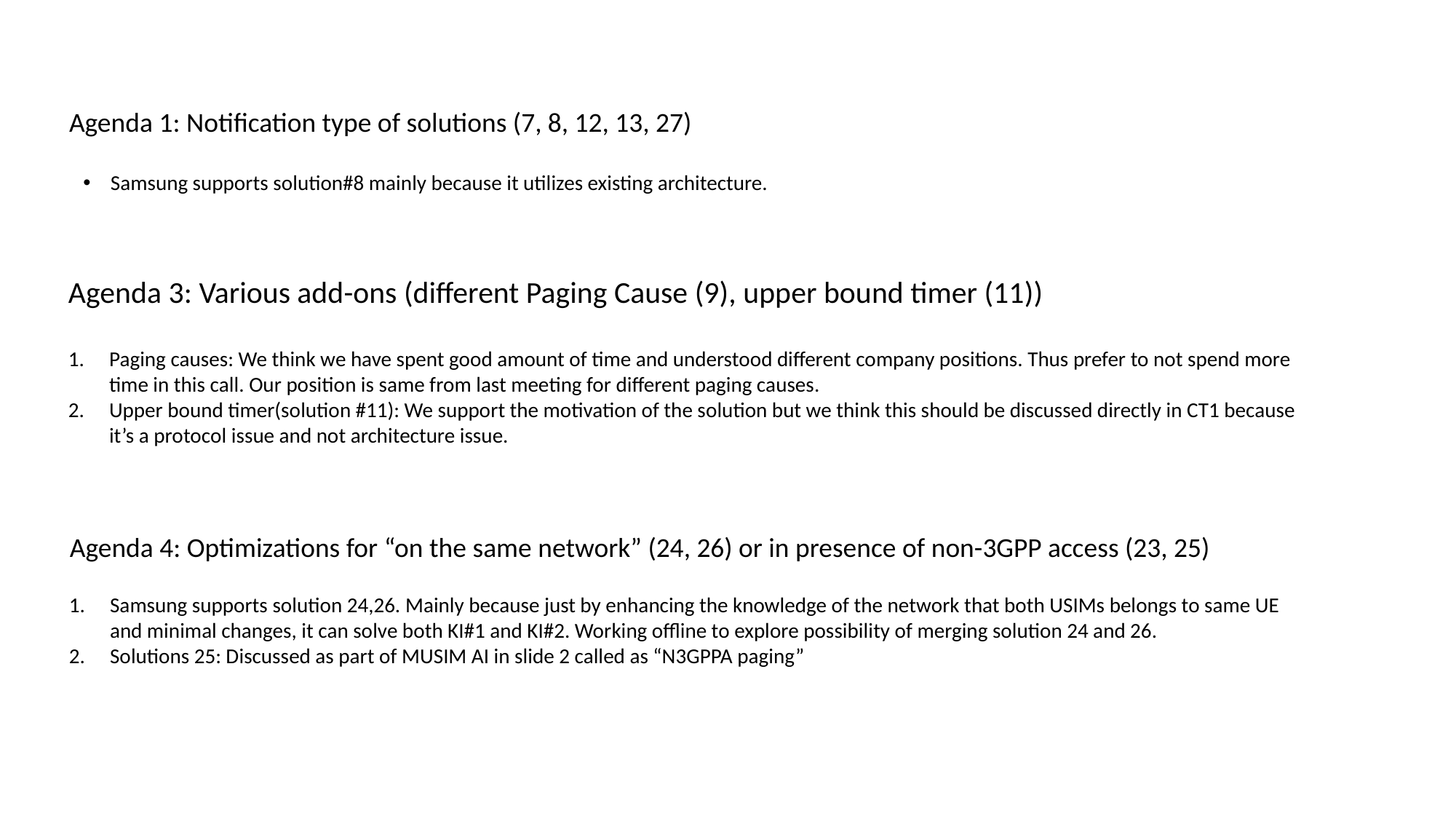

# Agenda 1: Notification type of solutions (7, 8, 12, 13, 27)
Samsung supports solution#8 mainly because it utilizes existing architecture.
Agenda 3: Various add-ons (different Paging Cause (9), upper bound timer (11))
Paging causes: We think we have spent good amount of time and understood different company positions. Thus prefer to not spend more time in this call. Our position is same from last meeting for different paging causes.
Upper bound timer(solution #11): We support the motivation of the solution but we think this should be discussed directly in CT1 because it’s a protocol issue and not architecture issue.

Agenda 4: Optimizations for “on the same network” (24, 26) or in presence of non-3GPP access (23, 25)
Samsung supports solution 24,26. Mainly because just by enhancing the knowledge of the network that both USIMs belongs to same UE and minimal changes, it can solve both KI#1 and KI#2. Working offline to explore possibility of merging solution 24 and 26.
Solutions 25: Discussed as part of MUSIM AI in slide 2 called as “N3GPPA paging”